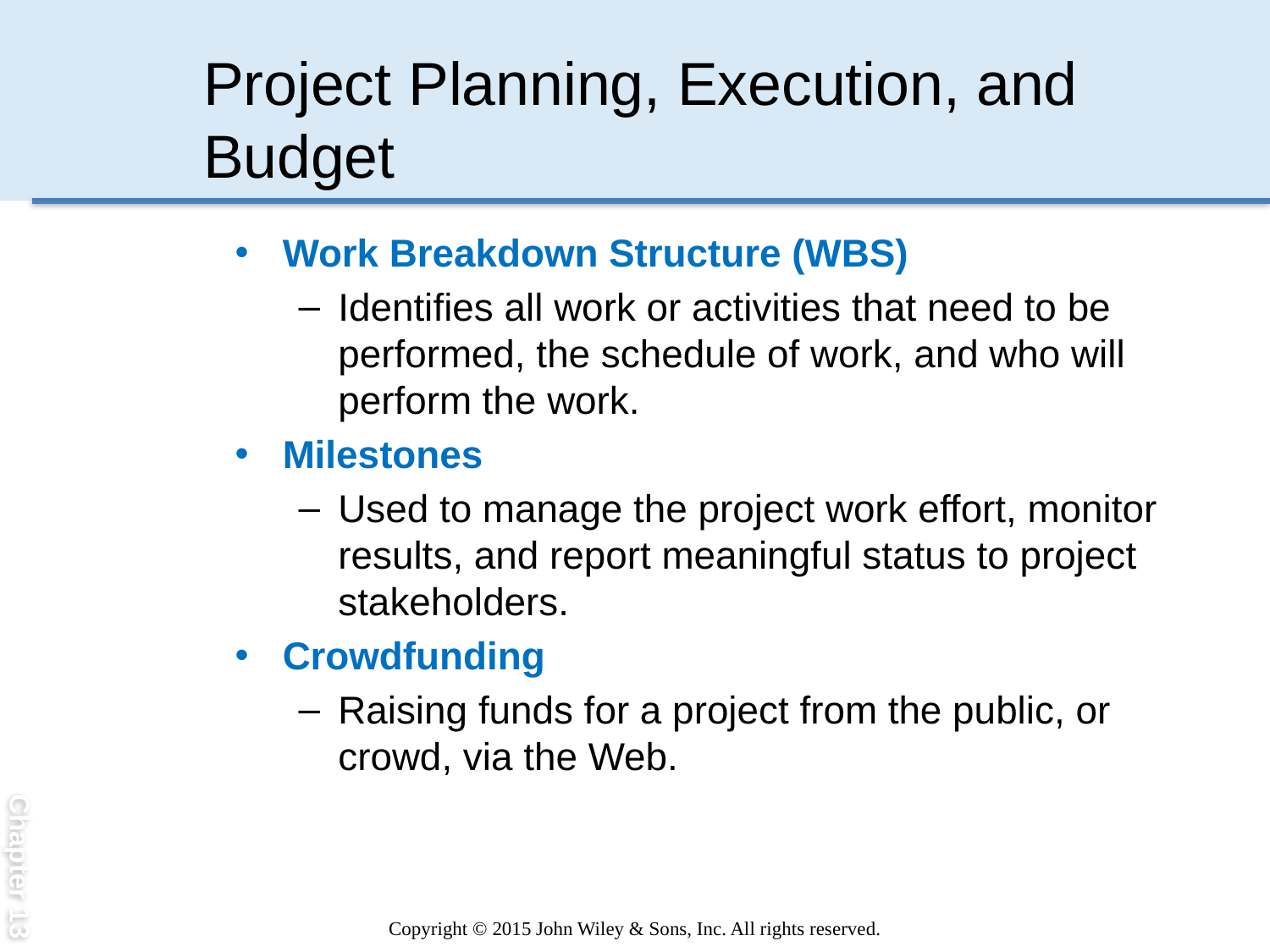

Chapter 13
# Project Planning, Execution, and Budget
Work Breakdown Structure (WBS)
Identifies all work or activities that need to be performed, the schedule of work, and who will perform the work.
Milestones
Used to manage the project work effort, monitor results, and report meaningful status to project stakeholders.
Crowdfunding
Raising funds for a project from the public, or crowd, via the Web.